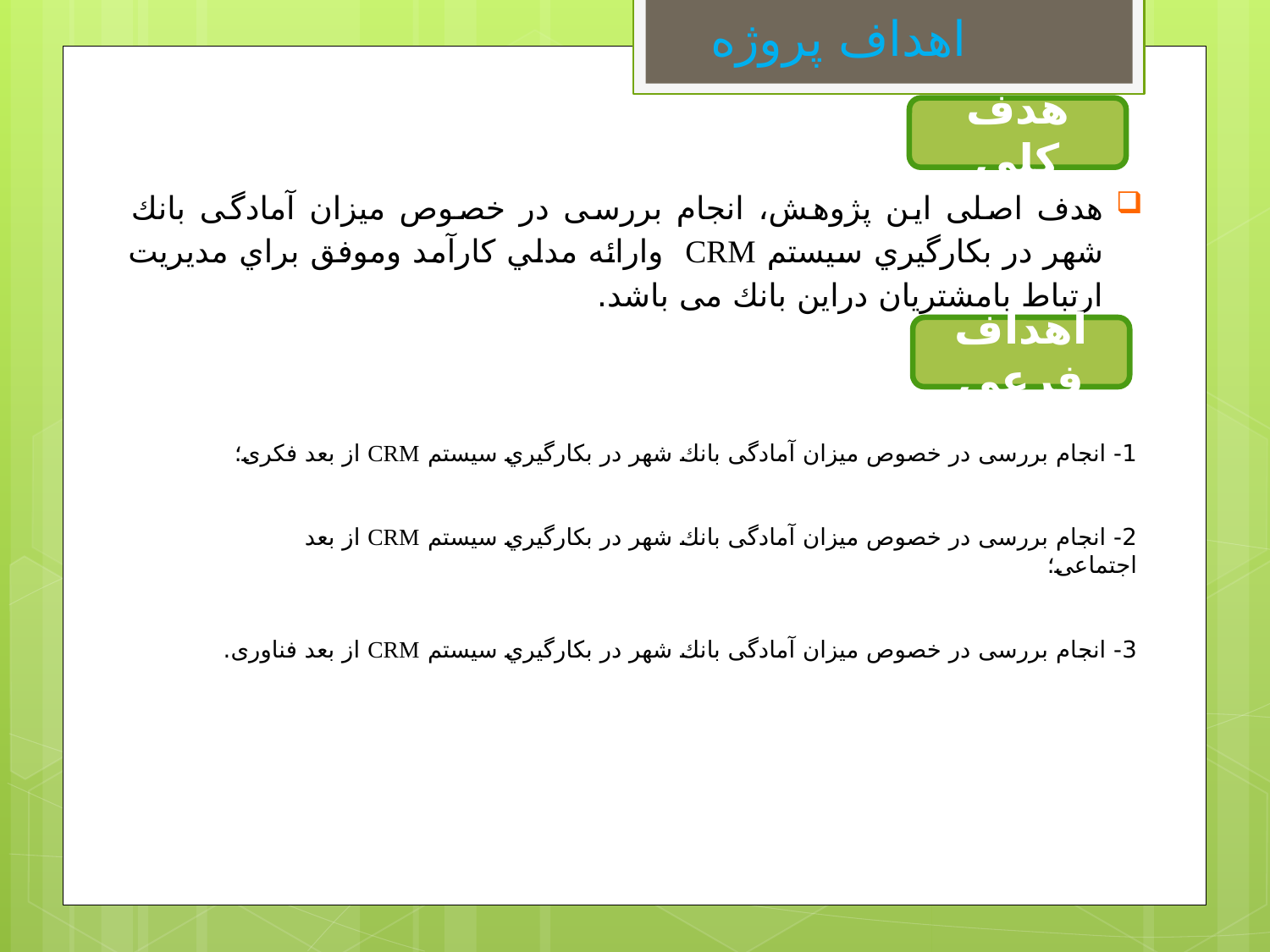

# اهداف پروژه
هدف کلی

هدف اصلی این پژوهش، انجام بررسی در خصوص ميزان آمادگی بانك شهر در بكارگيري سیستم CRM  وارائه مدلي كارآمد وموفق براي مديريت ارتباط بامشتريان دراين بانك می باشد.
اهداف فرعی

1- انجام بررسی در خصوص ميزان آمادگی بانك شهر در بكارگيري سیستم CRM از بعد فکری؛

2- انجام بررسی در خصوص ميزان آمادگی بانك شهر در بكارگيري سیستم CRM از بعد اجتماعی؛

3- انجام بررسی در خصوص ميزان آمادگی بانك شهر در بكارگيري سیستم CRM از بعد فناوری.